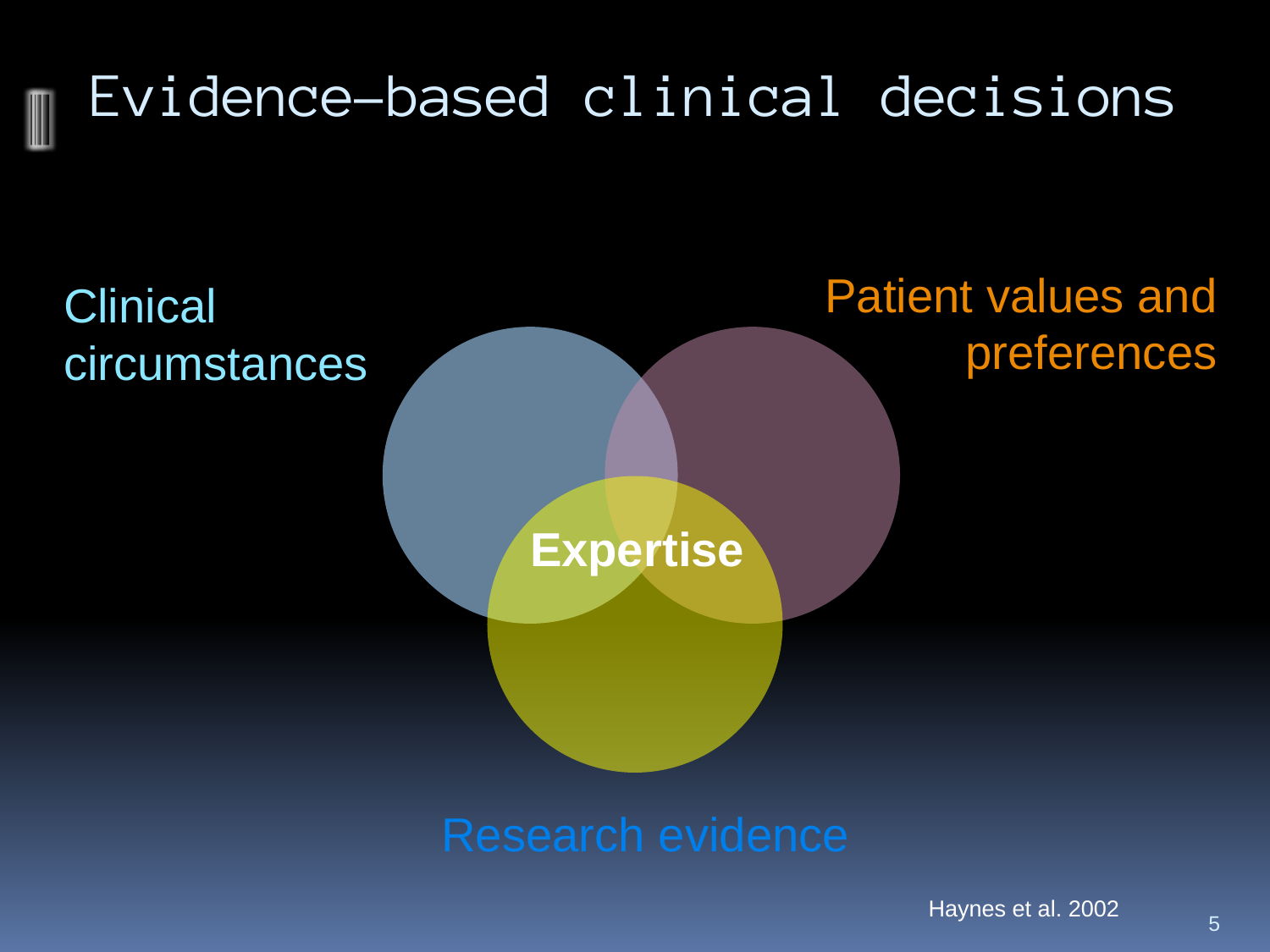

# Evidence-based clinical decisions
Clinical circumstances
Patient values and preferences

Expertise
Research evidence
Haynes et al. 2002
5